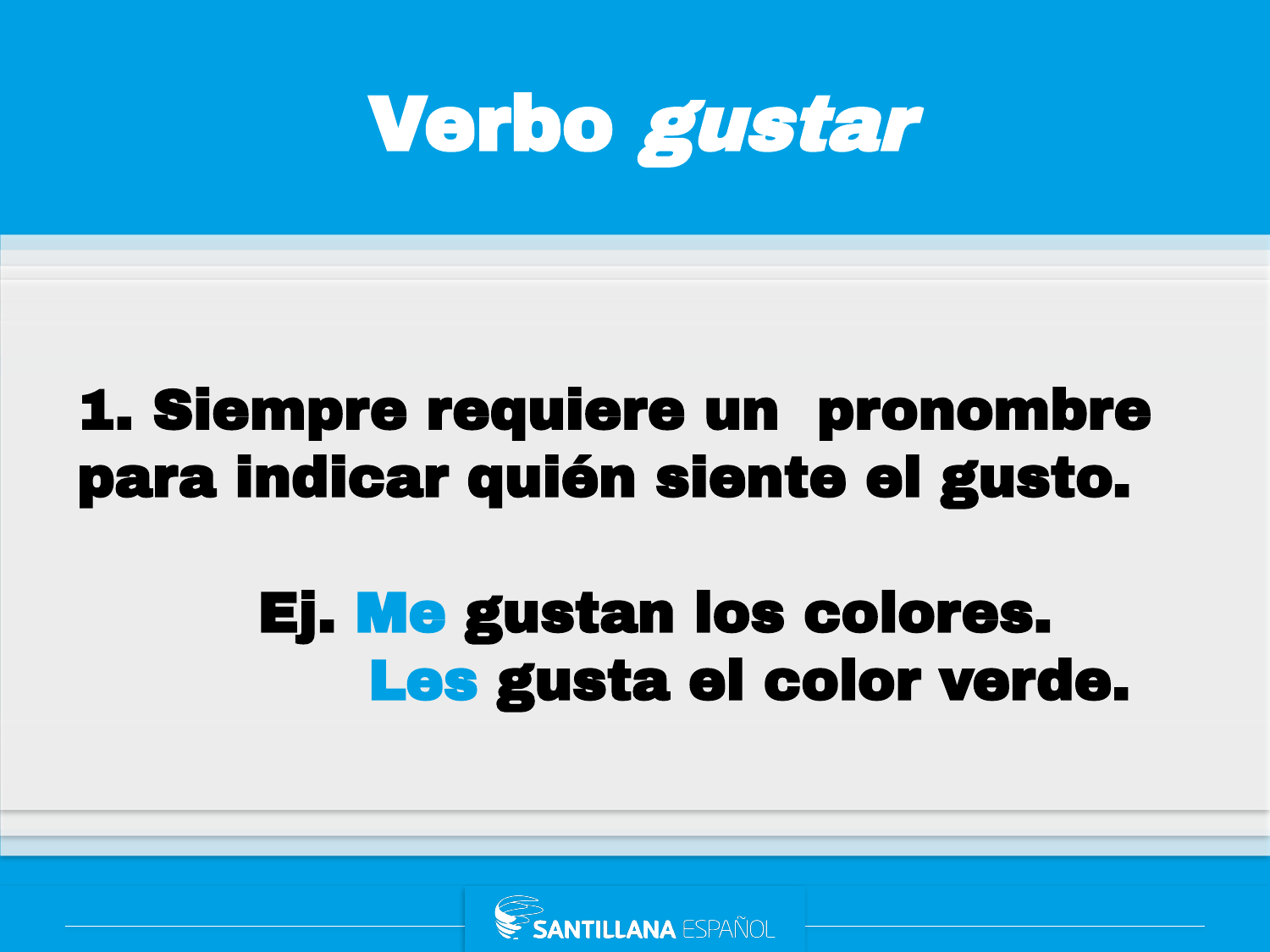

Verbo gustar
1. Siempre requiere un  pronombre para indicar quién siente el gusto.

Ej. Me gustan los colores.
         Les gusta el color verde.